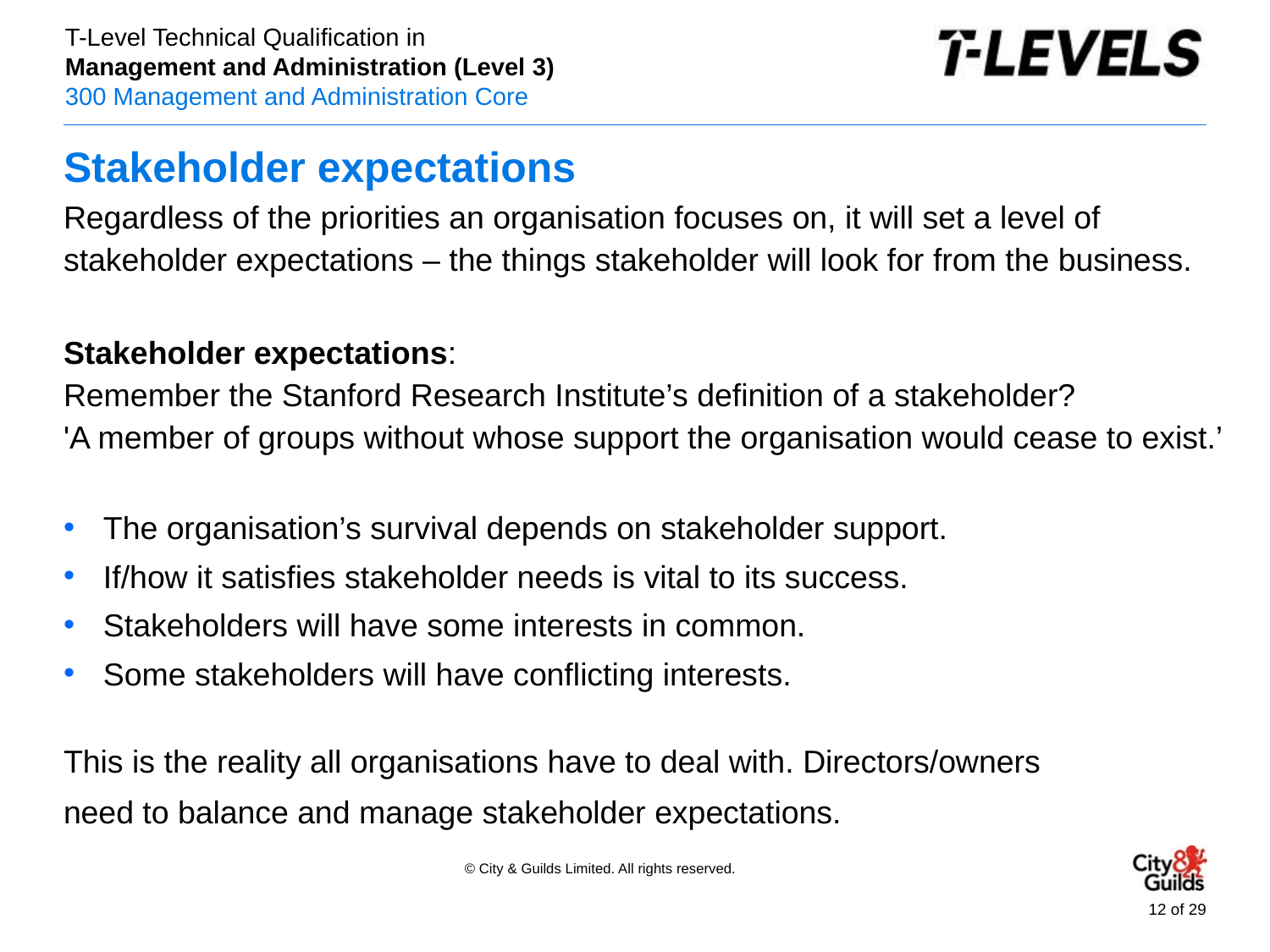

# Stakeholder expectations
Regardless of the priorities an organisation focuses on, it will set a level of stakeholder expectations – the things stakeholder will look for from the business.

Stakeholder expectations:
Remember the Stanford Research Institute’s definition of a stakeholder?
'A member of groups without whose support the organisation would cease to exist.’

The organisation’s survival depends on stakeholder support.
If/how it satisfies stakeholder needs is vital to its success.
Stakeholders will have some interests in common.
Some stakeholders will have conflicting interests.

This is the reality all organisations have to deal with. Directors/owners
need to balance and manage stakeholder expectations.